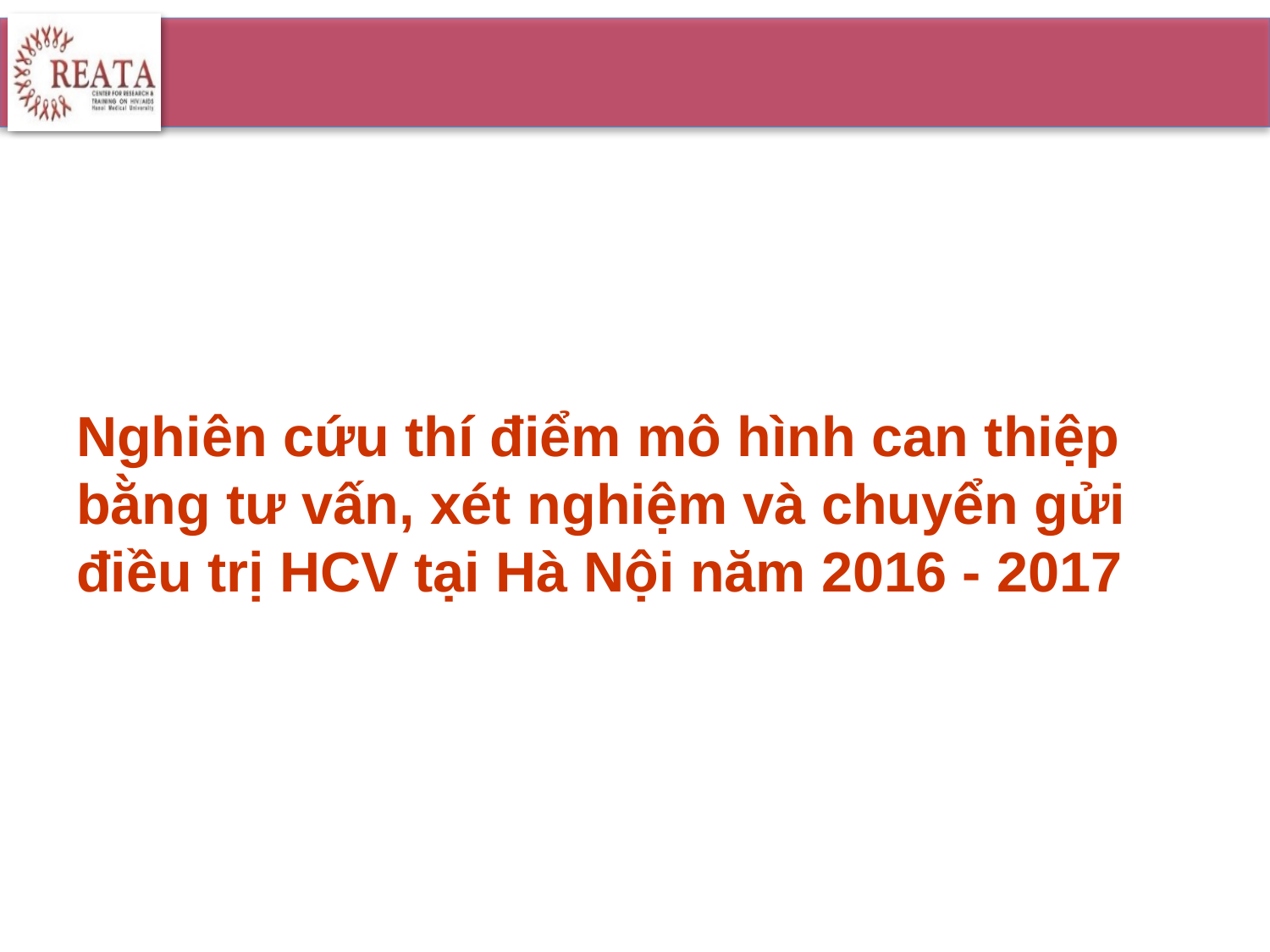

Nghiên cứu thí điểm mô hình can thiệp bằng tư vấn, xét nghiệm và chuyển gửi điều trị HCV tại Hà Nội năm 2016 - 2017